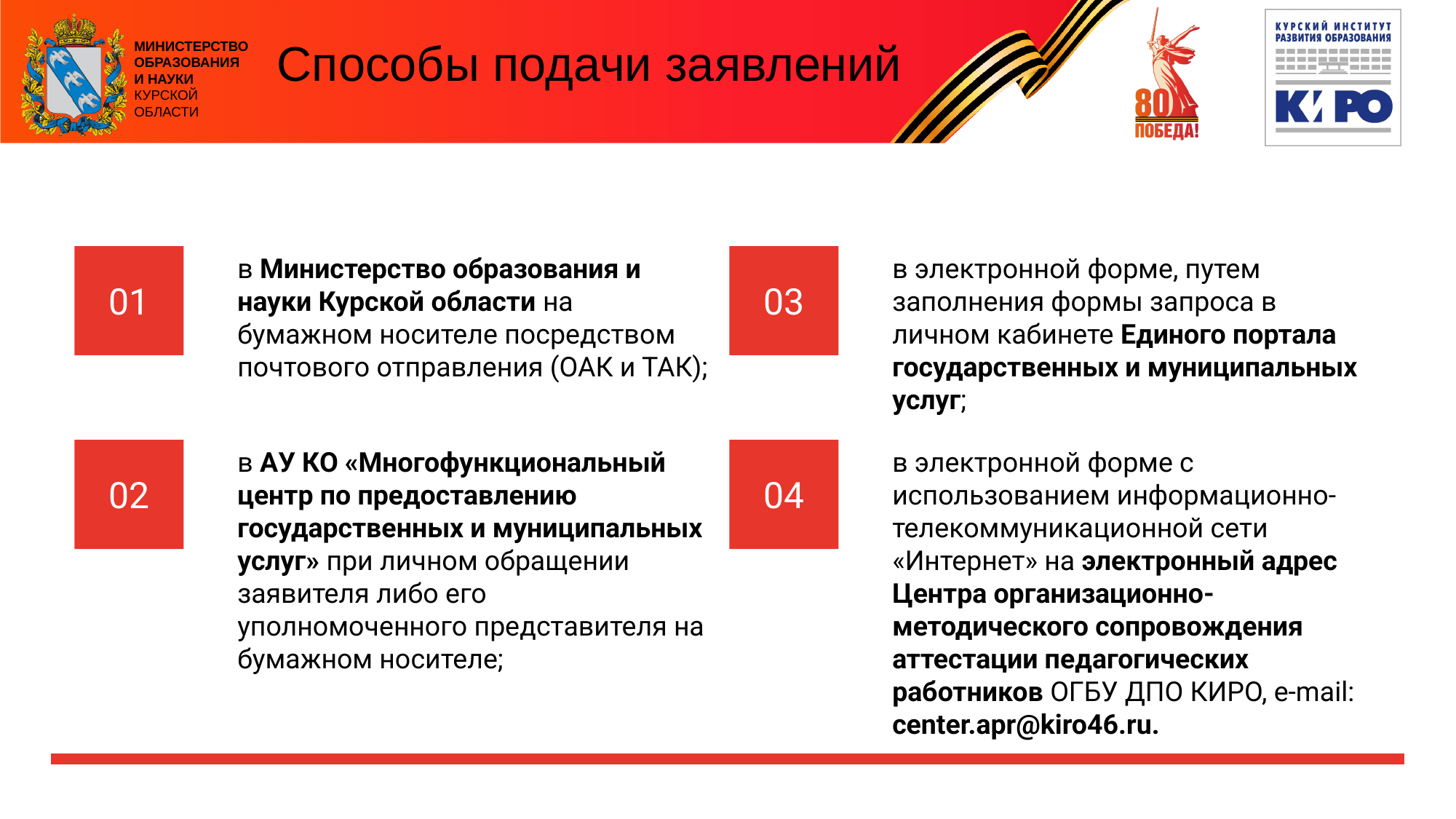

# Способы подачи заявлений
01
в Министерство образования и науки Курской области на бумажном носителе посредством почтового отправления (ОАК и ТАК);
03
в электронной форме, путем заполнения формы запроса в личном кабинете Единого портала государственных и муниципальных услуг;
02
в АУ КО «Многофункциональный центр по предоставлению государственных и муниципальных услуг» при личном обращении заявителя либо его уполномоченного представителя на бумажном носителе;
04
в электронной форме с использованием информационно-телекоммуникационной сети «Интернет» на электронный адрес Центра организационно-методического сопровождения аттестации педагогических работников ОГБУ ДПО КИРО, e-mail: center.apr@kiro46.ru.